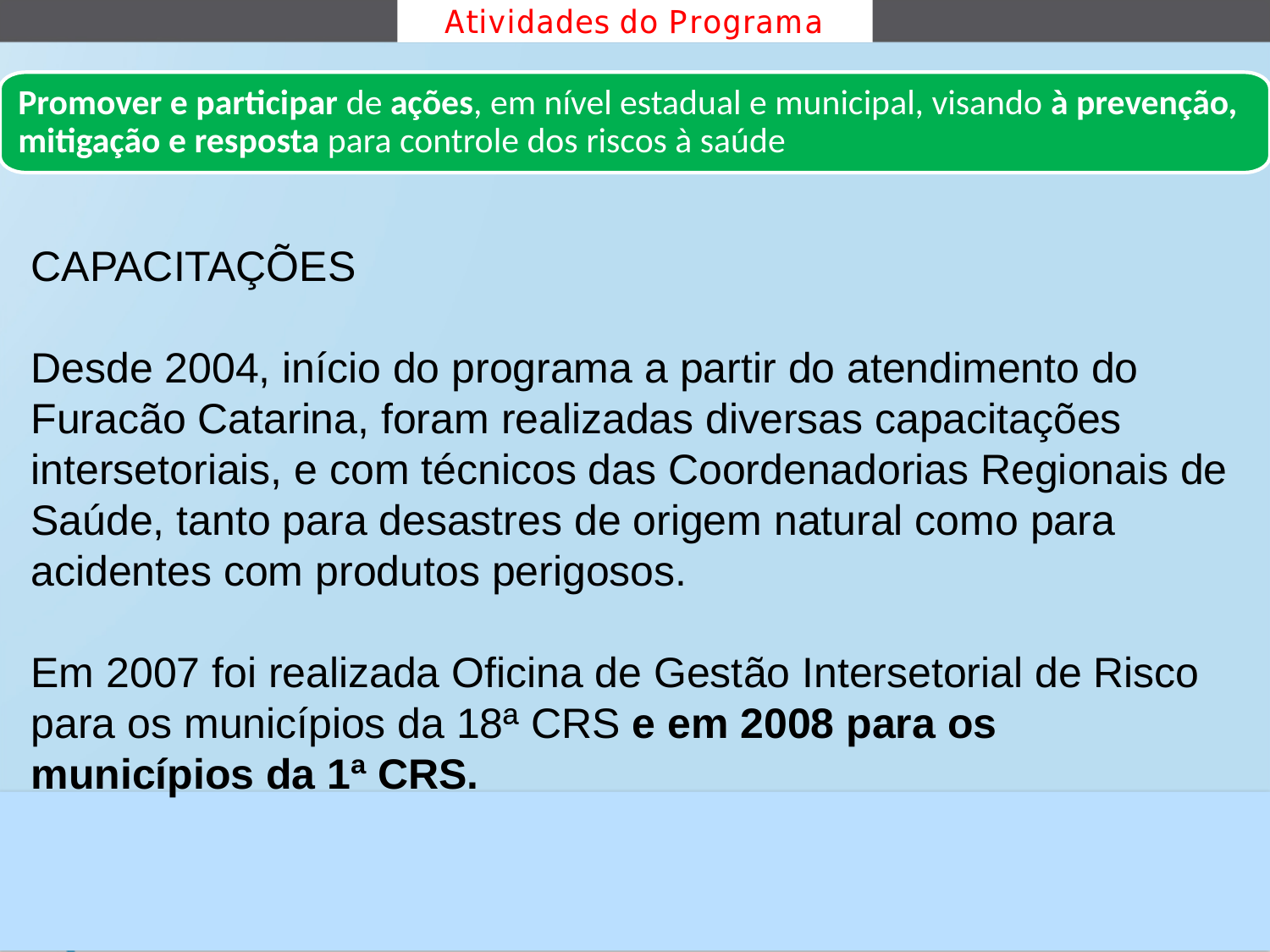

Atividades do Programa
Promover e participar de ações, em nível estadual e municipal, visando à prevenção, mitigação e resposta para controle dos riscos à saúde

CAPACITAÇÕES

Desde 2004, início do programa a partir do atendimento do Furacão Catarina, foram realizadas diversas capacitações intersetoriais, e com técnicos das Coordenadorias Regionais de Saúde, tanto para desastres de origem natural como para acidentes com produtos perigosos.

Em 2007 foi realizada Oficina de Gestão Intersetorial de Risco para os municípios da 18ª CRS e em 2008 para os municípios da 1ª CRS.